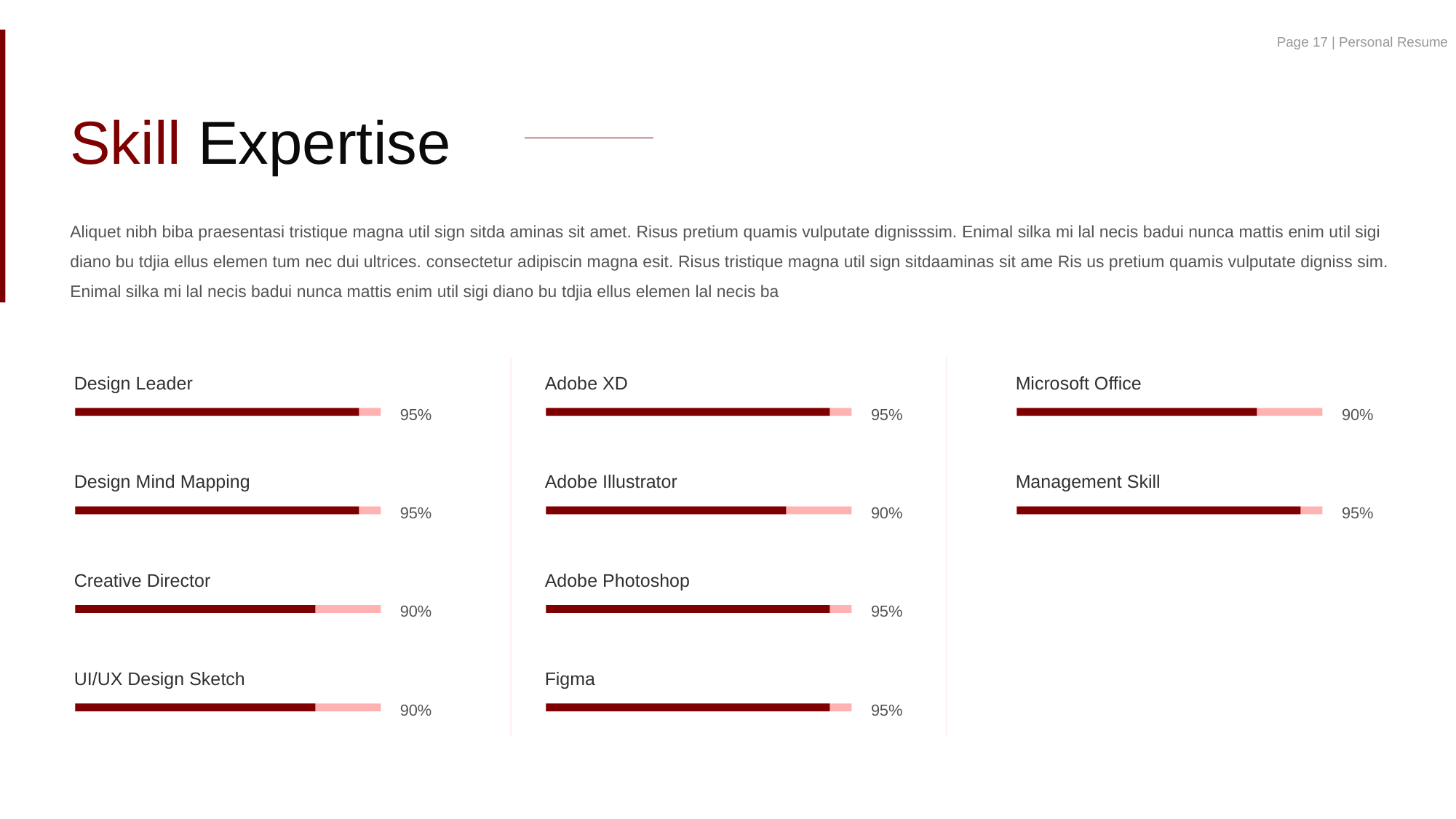

Page 17 | Personal Resume

Skill Expertise
Aliquet nibh biba praesentasi tristique magna util sign sitda aminas sit amet. Risus pretium quamis vulputate dignisssim. Enimal silka mi lal necis badui nunca mattis enim util sigi diano bu tdjia ellus elemen tum nec dui ultrices. consectetur adipiscin magna esit. Risus tristique magna util sign sitdaaminas sit ame Ris us pretium quamis vulputate digniss sim. Enimal silka mi lal necis badui nunca mattis enim util sigi diano bu tdjia ellus elemen lal necis ba
Design Leader
Adobe XD
Microsoft Office
95%
95%
90%

Design Mind Mapping
Adobe Illustrator
Management Skill
95%
90%
95%

Creative Director
Adobe Photoshop
90%
95%

UI/UX Design Sketch
Figma
90%
95%